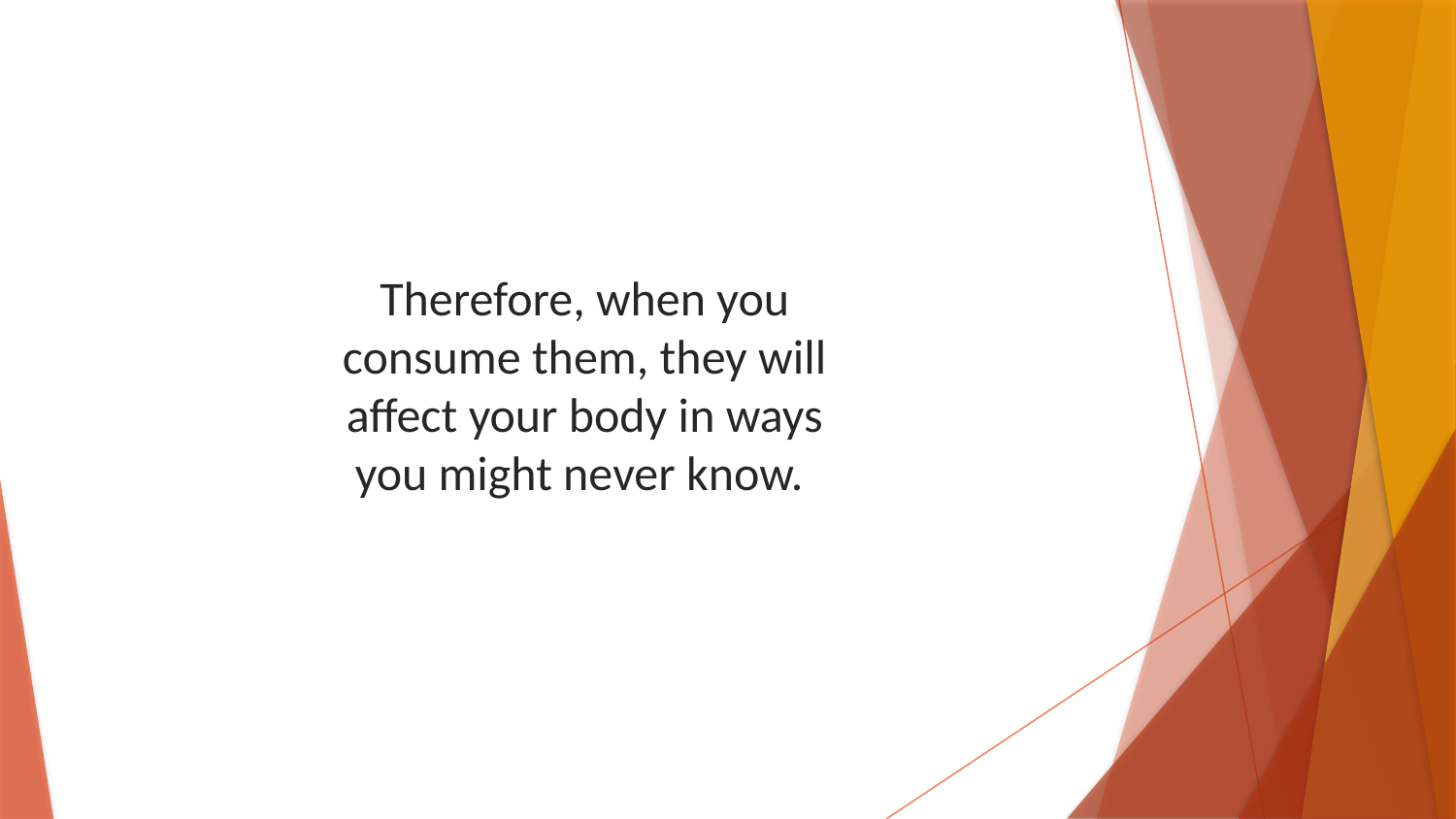

Therefore, when you consume them, they will affect your body in ways you might never know.